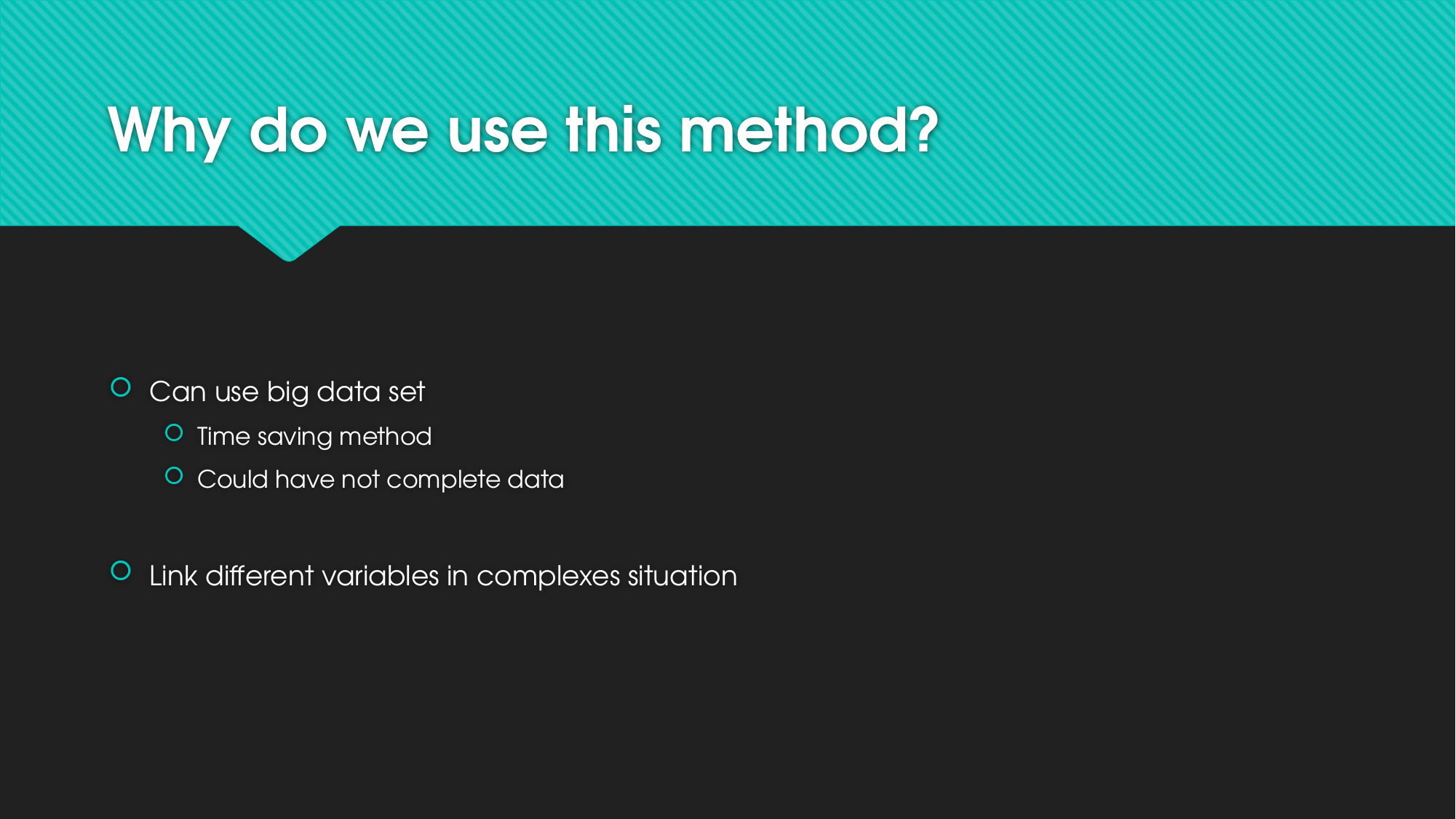

# Why do we use this method?
Can use big data set
Time saving method
Could have not complete data

Link different variables in complexes situation